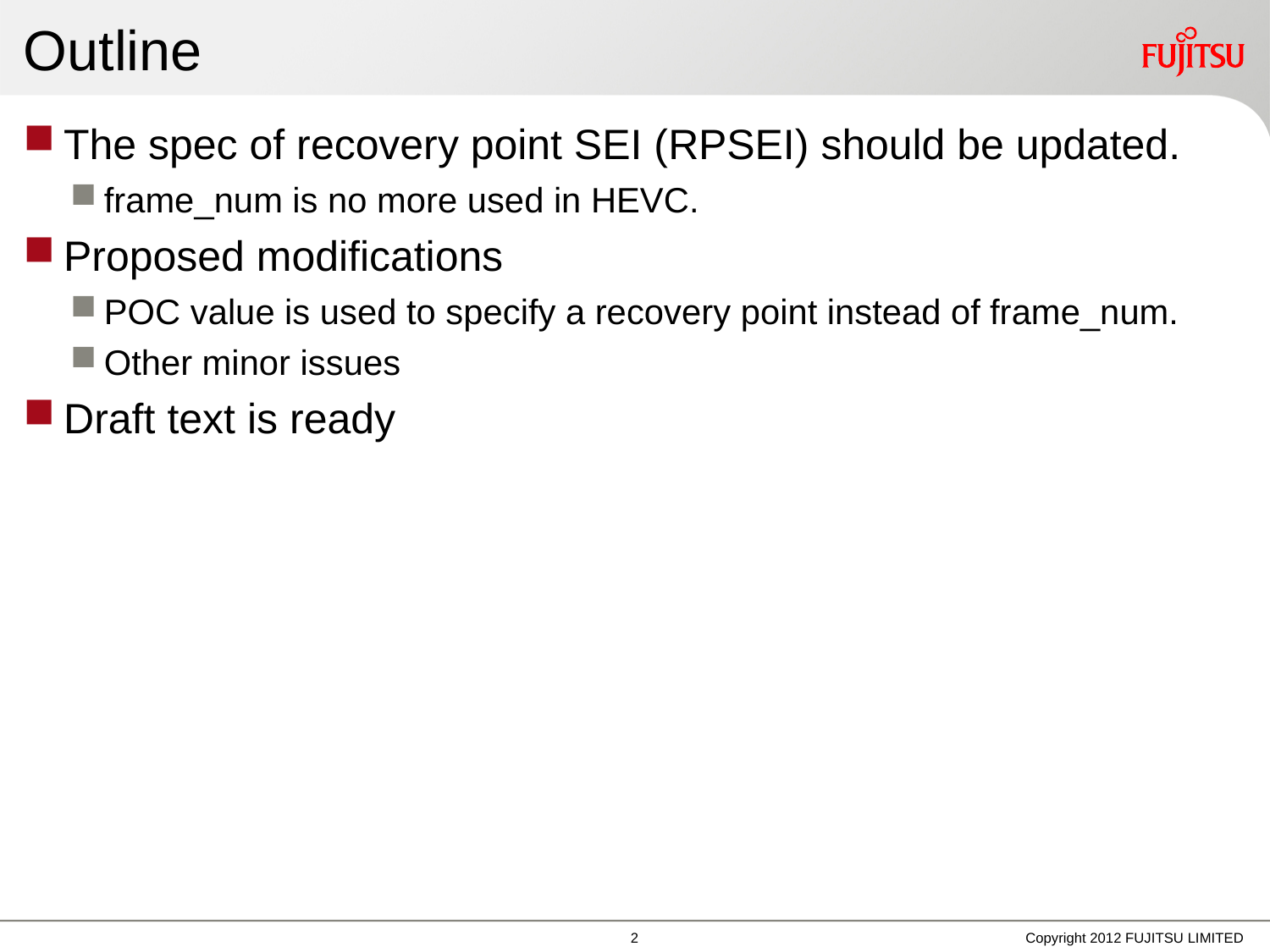

# Outline
The spec of recovery point SEI (RPSEI) should be updated.
frame_num is no more used in HEVC.
Proposed modifications
POC value is used to specify a recovery point instead of frame_num.
Other minor issues
Draft text is ready

2
Copyright 2012 FUJITSU LIMITED